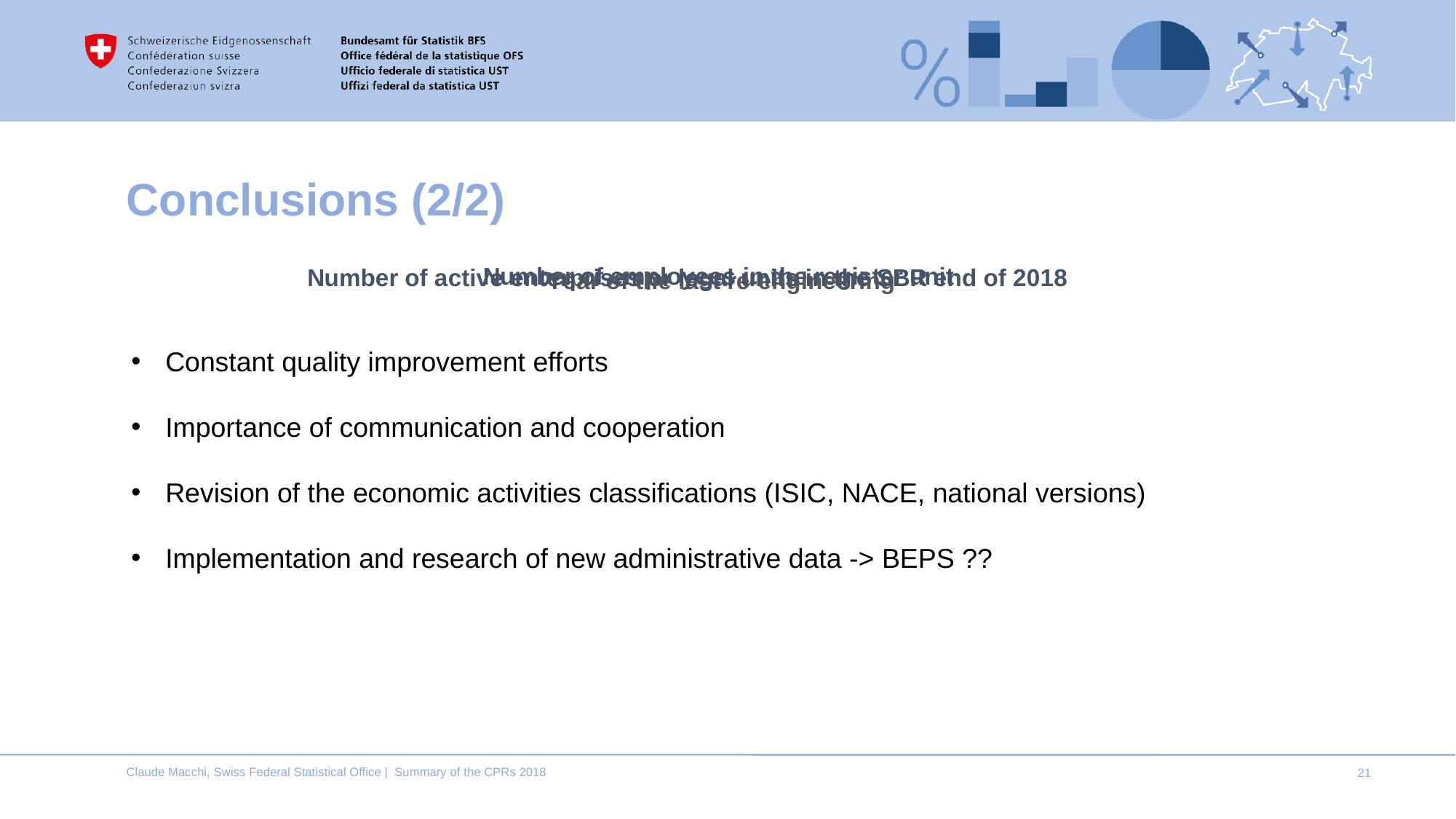

# Conclusions (2/2)

[unsupported chart]

[unsupported chart]

[unsupported chart]

[unsupported chart]

Constant quality improvement efforts

Importance of communication and cooperation

Revision of the economic activities classifications (ISIC, NACE, national versions)

Implementation and research of new administrative data -> BEPS ??

Claude Macchi, Swiss Federal Statistical Office |  Summary of the CPRs 2018
21